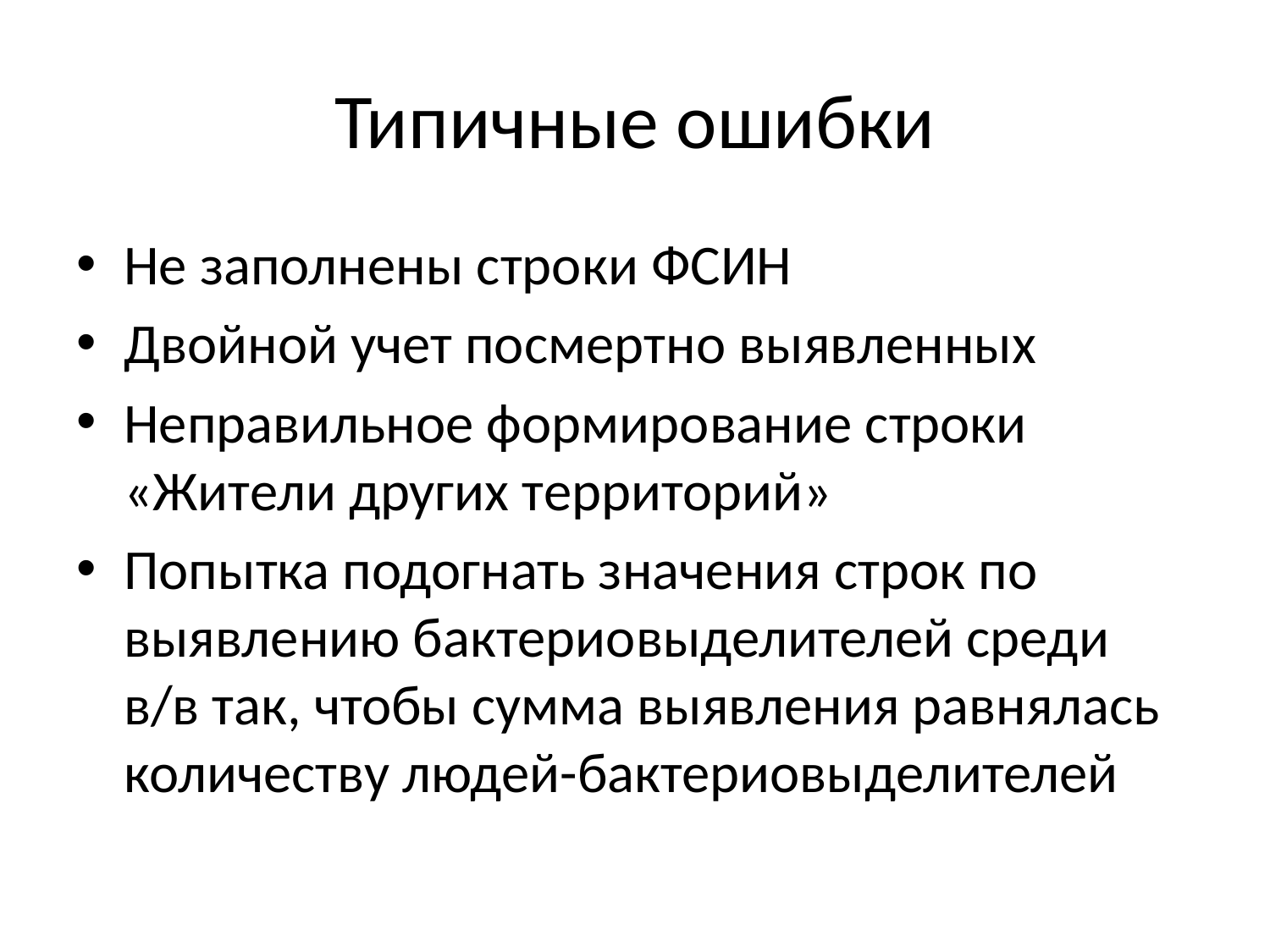

# Типичные ошибки
Не заполнены строки ФСИН
Двойной учет посмертно выявленных
Неправильное формирование строки «Жители других территорий»
Попытка подогнать значения строк по выявлению бактериовыделителей среди в/в так, чтобы сумма выявления равнялась количеству людей-бактериовыделителей